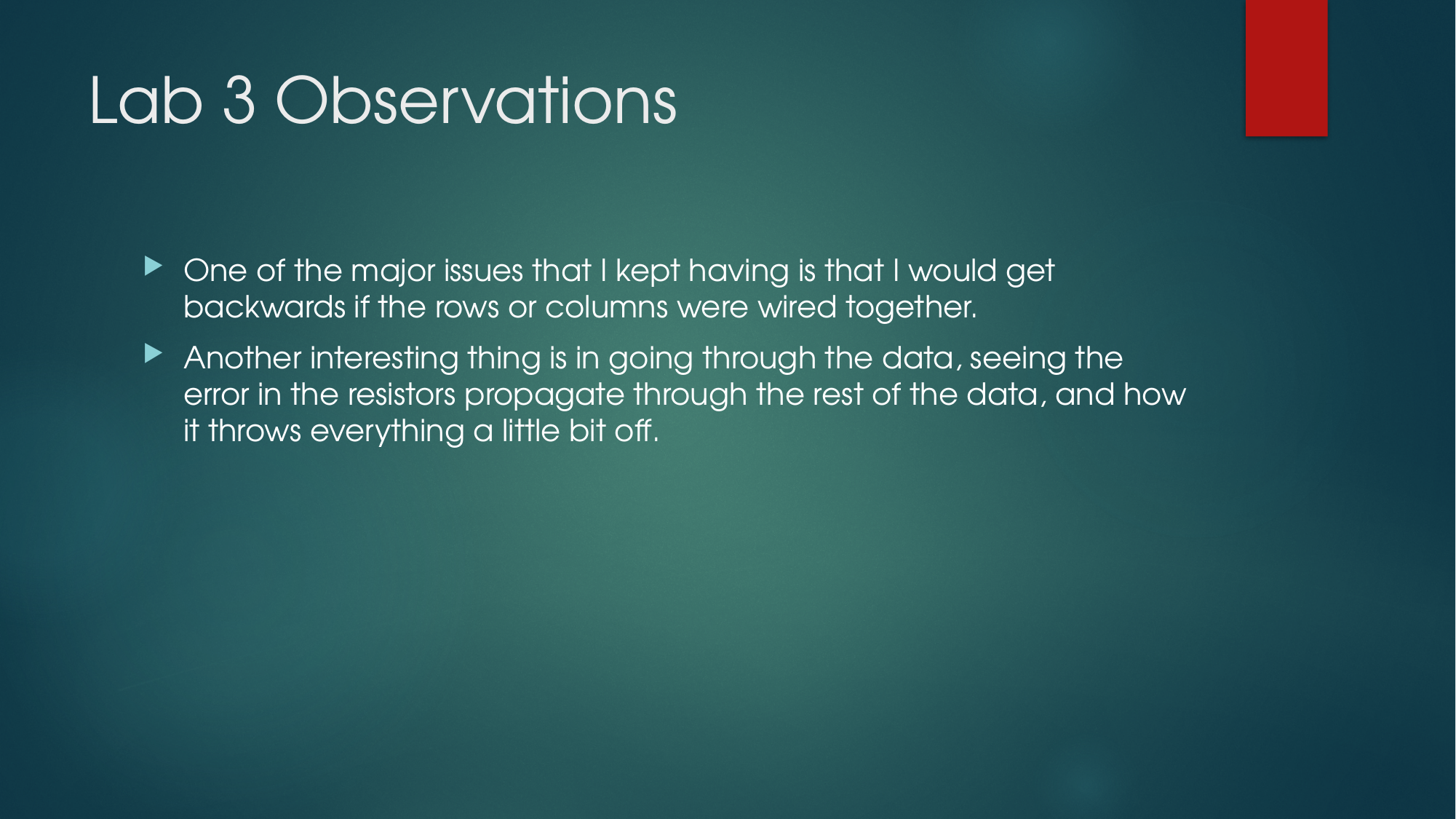

# Lab 3 Observations
One of the major issues that I kept having is that I would get backwards if the rows or columns were wired together.
Another interesting thing is in going through the data, seeing the error in the resistors propagate through the rest of the data, and how it throws everything a little bit off.